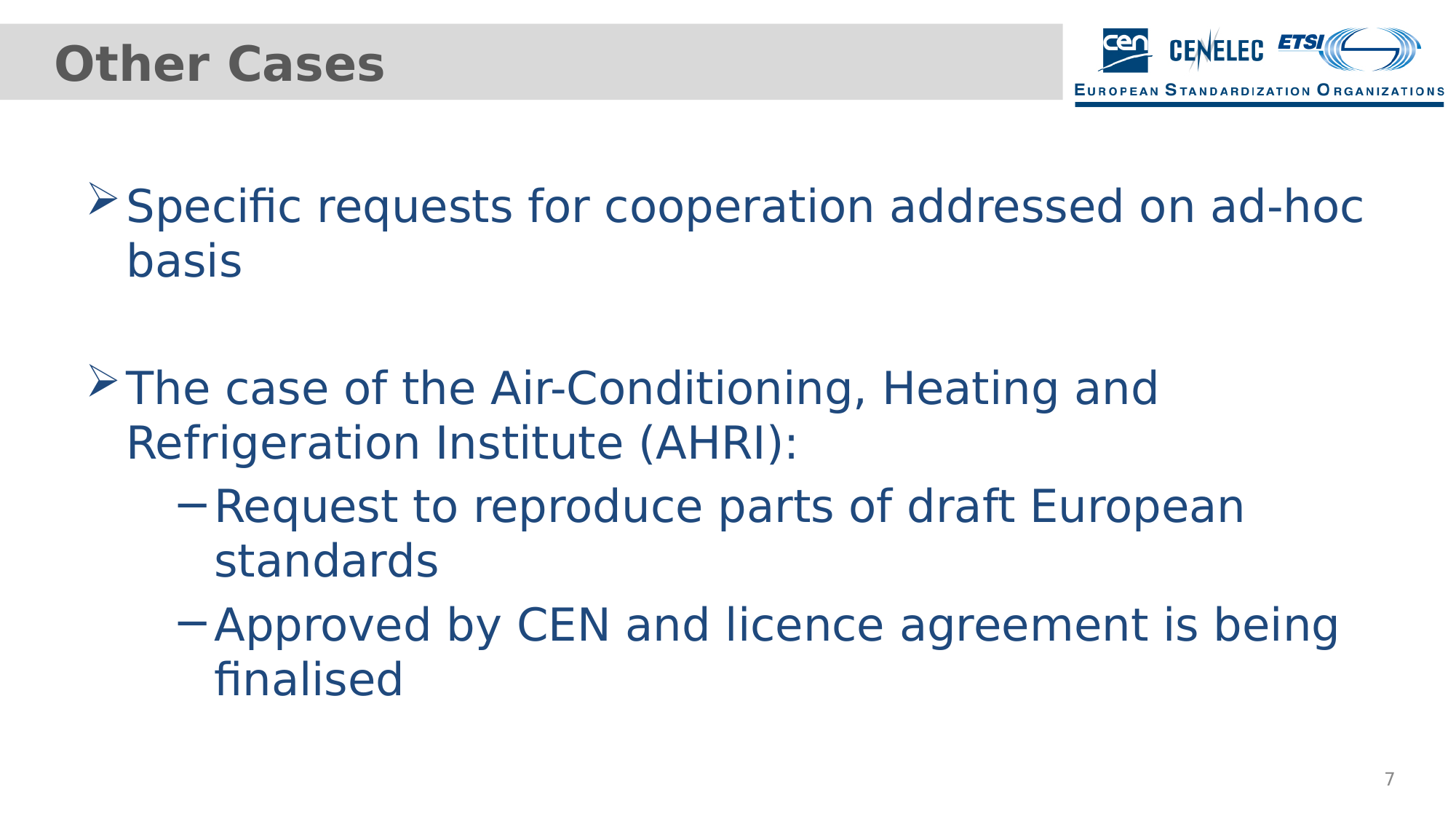

# Other Cases

Specific requests for cooperation addressed on ad-hoc basis

The case of the Air-Conditioning, Heating and Refrigeration Institute (AHRI):
Request to reproduce parts of draft European standards
Approved by CEN and licence agreement is being finalised
7